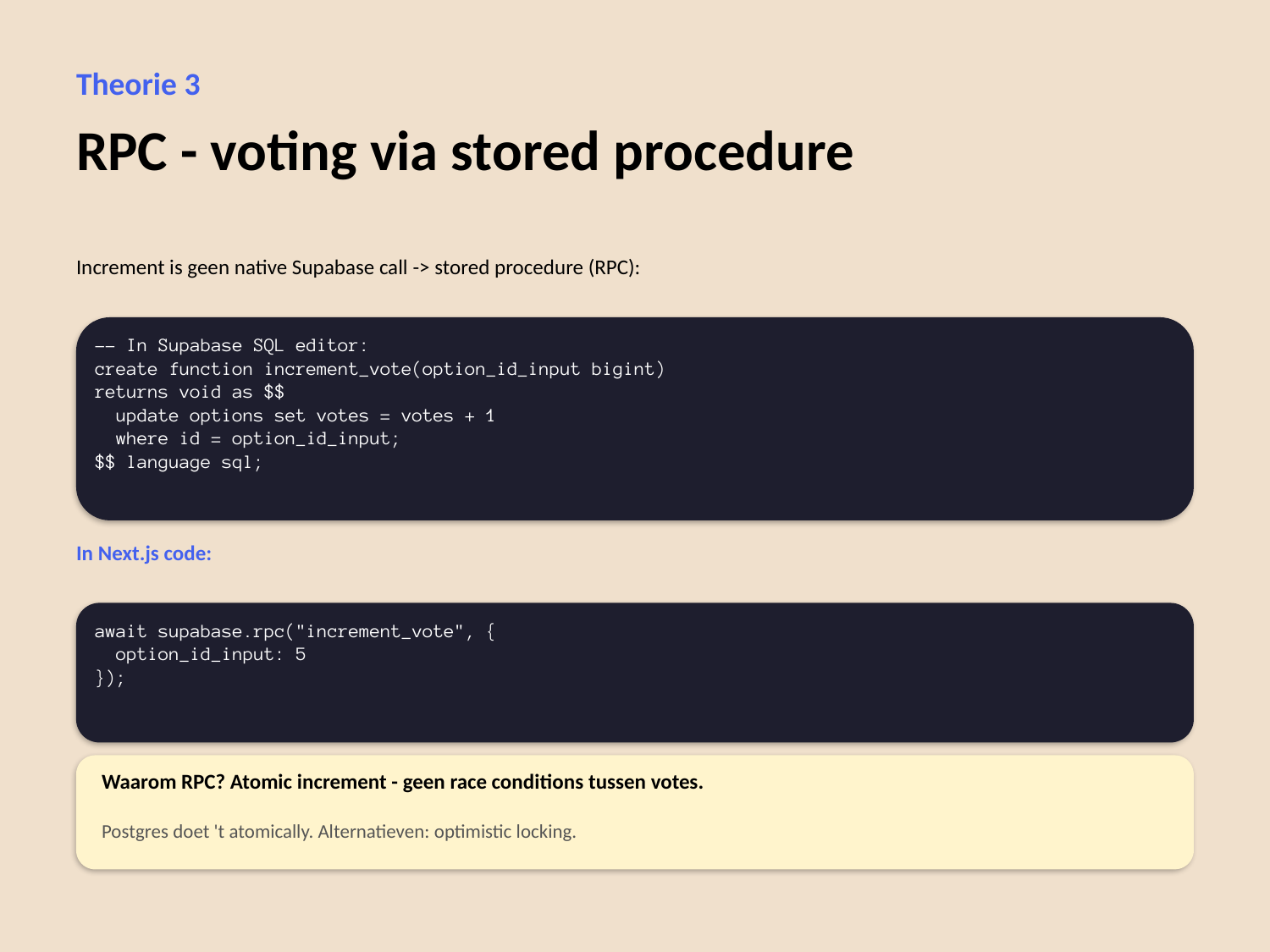

Theorie 3
RPC - voting via stored procedure
Increment is geen native Supabase call -> stored procedure (RPC):

-- In Supabase SQL editor:
create function increment_vote(option_id_input bigint)
returns void as $$
  update options set votes = votes + 1
  where id = option_id_input;
$$ language sql;
In Next.js code:

await supabase.rpc("increment_vote", {
  option_id_input: 5
});

Waarom RPC? Atomic increment - geen race conditions tussen votes.
Postgres doet 't atomically. Alternatieven: optimistic locking.